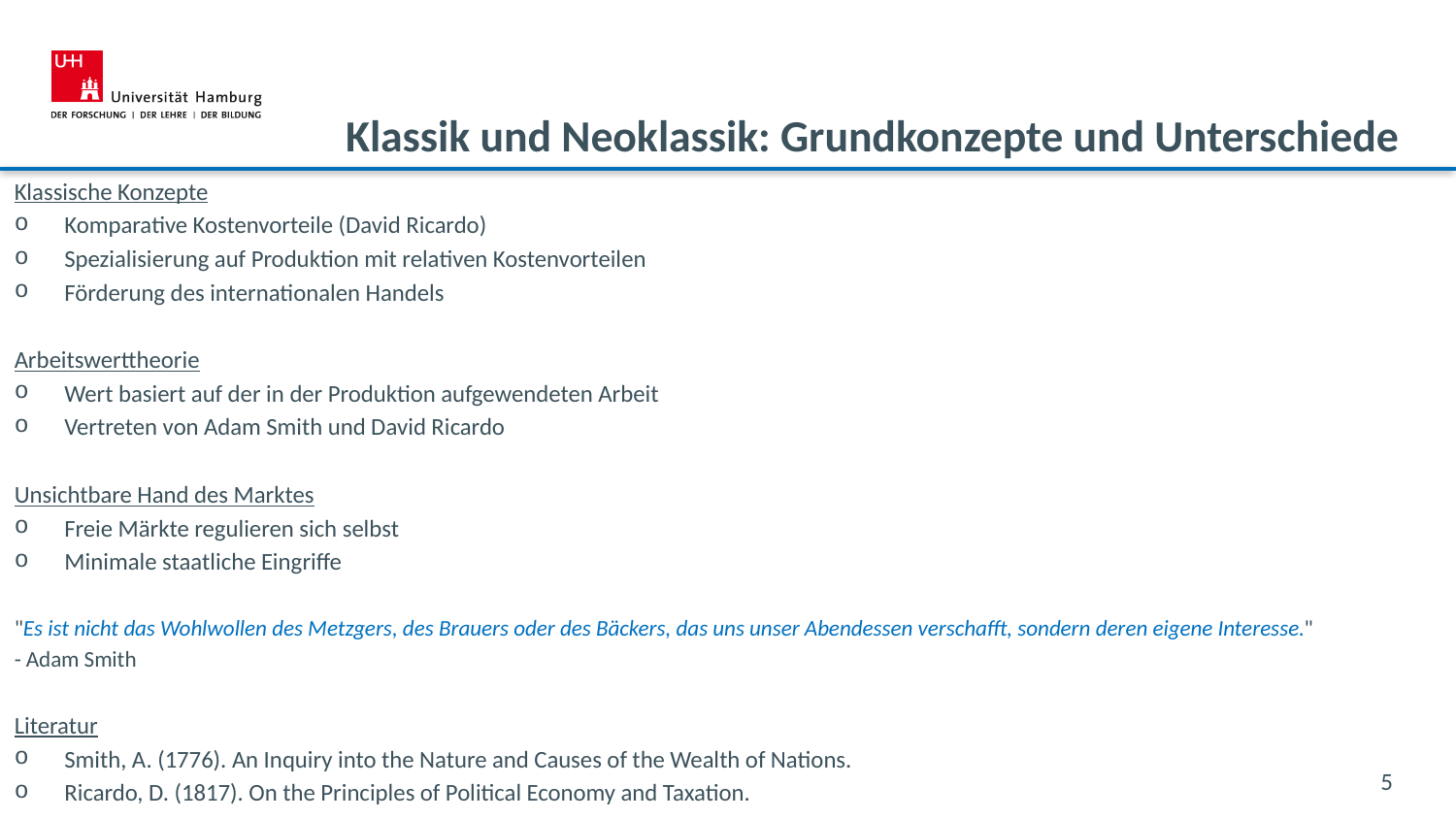

# Klassik und Neoklassik: Grundkonzepte und Unterschiede
Klassische Konzepte
Komparative Kostenvorteile (David Ricardo)
Spezialisierung auf Produktion mit relativen Kostenvorteilen
Förderung des internationalen Handels

Arbeitswerttheorie
Wert basiert auf der in der Produktion aufgewendeten Arbeit
Vertreten von Adam Smith und David Ricardo

Unsichtbare Hand des Marktes
Freie Märkte regulieren sich selbst
Minimale staatliche Eingriffe

"Es ist nicht das Wohlwollen des Metzgers, des Brauers oder des Bäckers, das uns unser Abendessen verschafft, sondern deren eigene Interesse."
- Adam Smith

Literatur
Smith, A. (1776). An Inquiry into the Nature and Causes of the Wealth of Nations.
Ricardo, D. (1817). On the Principles of Political Economy and Taxation.
5